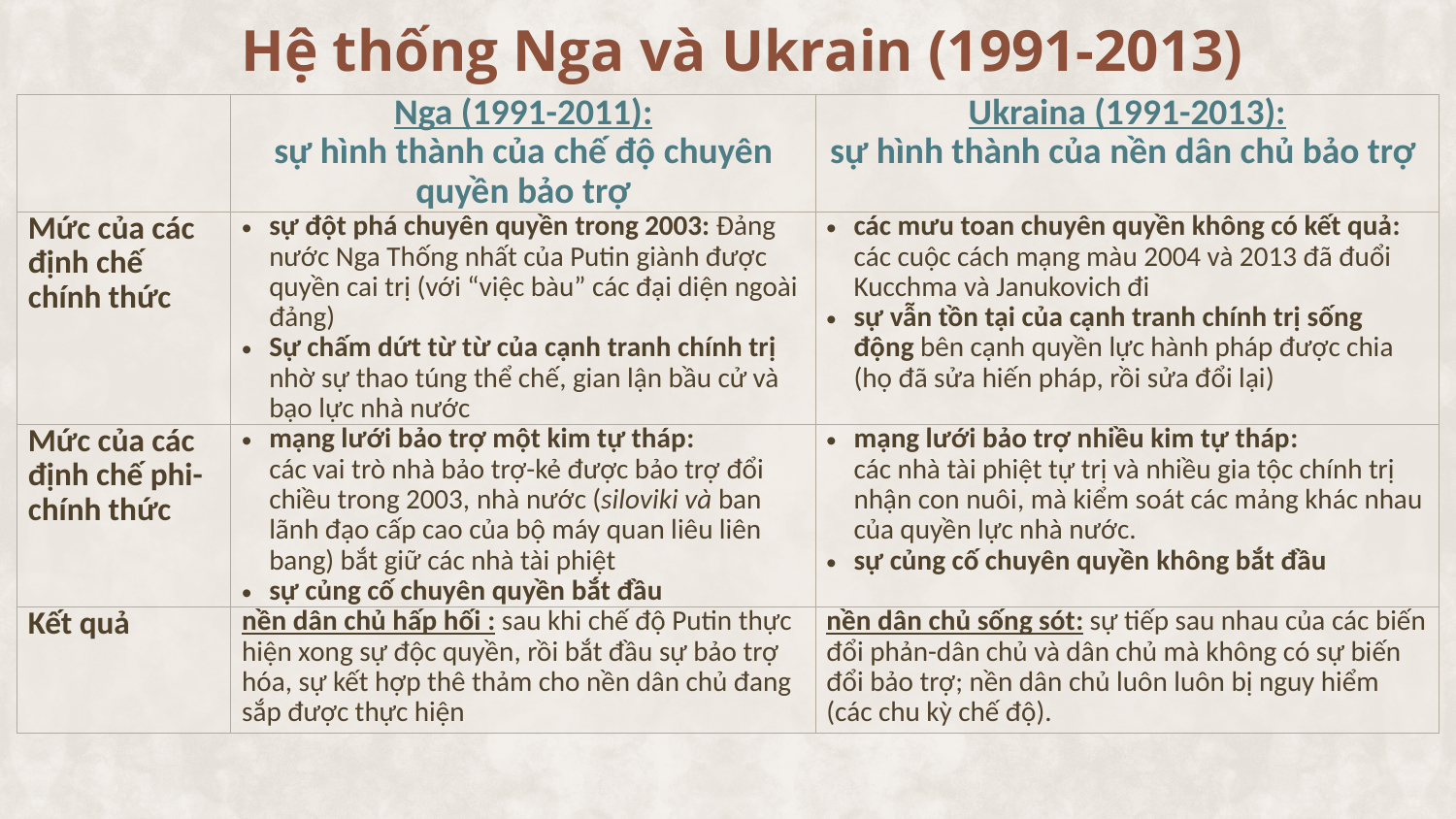

Hệ thống Nga và Ukrain (1991-2013)
|  | Nga (1991-2011): sự hình thành của chế độ chuyên quyền bảo trợ | Ukraina (1991-2013): sự hình thành của nền dân chủ bảo trợ |
| --- | --- | --- |
| Mức của các định chế chính thức | sự đột phá chuyên quyền trong 2003: Đảng nước Nga Thống nhất của Putin giành được quyền cai trị (với “việc bàu” các đại diện ngoài đảng) Sự chấm dứt từ từ của cạnh tranh chính trị nhờ sự thao túng thể chế, gian lận bầu cử và bạo lực nhà nước | các mưu toan chuyên quyền không có kết quả: các cuộc cách mạng màu 2004 và 2013 đã đuổi Kucchma và Janukovich đi sự vẫn tồn tại của cạnh tranh chính trị sống động bên cạnh quyền lực hành pháp được chia (họ đã sửa hiến pháp, rồi sửa đổi lại) |
| Mức của các định chế phi-chính thức | mạng lưới bảo trợ một kim tự tháp: các vai trò nhà bảo trợ-kẻ được bảo trợ đổi chiều trong 2003, nhà nước (siloviki và ban lãnh đạo cấp cao của bộ máy quan liêu liên bang) bắt giữ các nhà tài phiệt sự củng cố chuyên quyền bắt đầu | mạng lưới bảo trợ nhiều kim tự tháp: các nhà tài phiệt tự trị và nhiều gia tộc chính trị nhận con nuôi, mà kiểm soát các mảng khác nhau của quyền lực nhà nước. sự củng cố chuyên quyền không bắt đầu |
| Kết quả | nền dân chủ hấp hối : sau khi chế độ Putin thực hiện xong sự độc quyền, rồi bắt đầu sự bảo trợ hóa, sự kết hợp thê thảm cho nền dân chủ đang sắp được thực hiện | nền dân chủ sống sót: sự tiếp sau nhau của các biến đổi phản-dân chủ và dân chủ mà không có sự biến đổi bảo trợ; nền dân chủ luôn luôn bị nguy hiểm (các chu kỳ chế độ). |